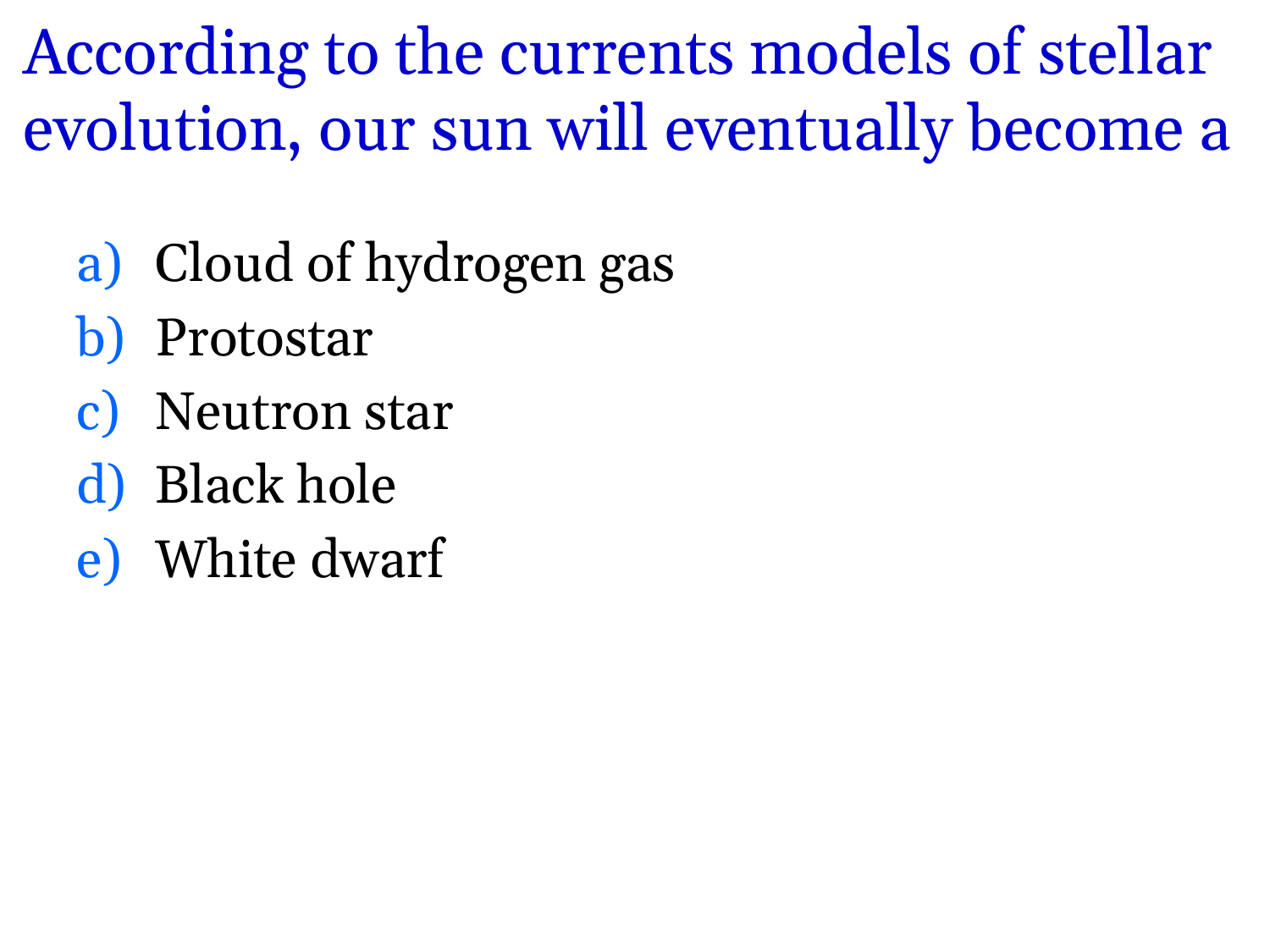

# According to the currents models of stellar evolution, our sun will eventually become a
Cloud of hydrogen gas
Protostar
Neutron star
Black hole
White dwarf